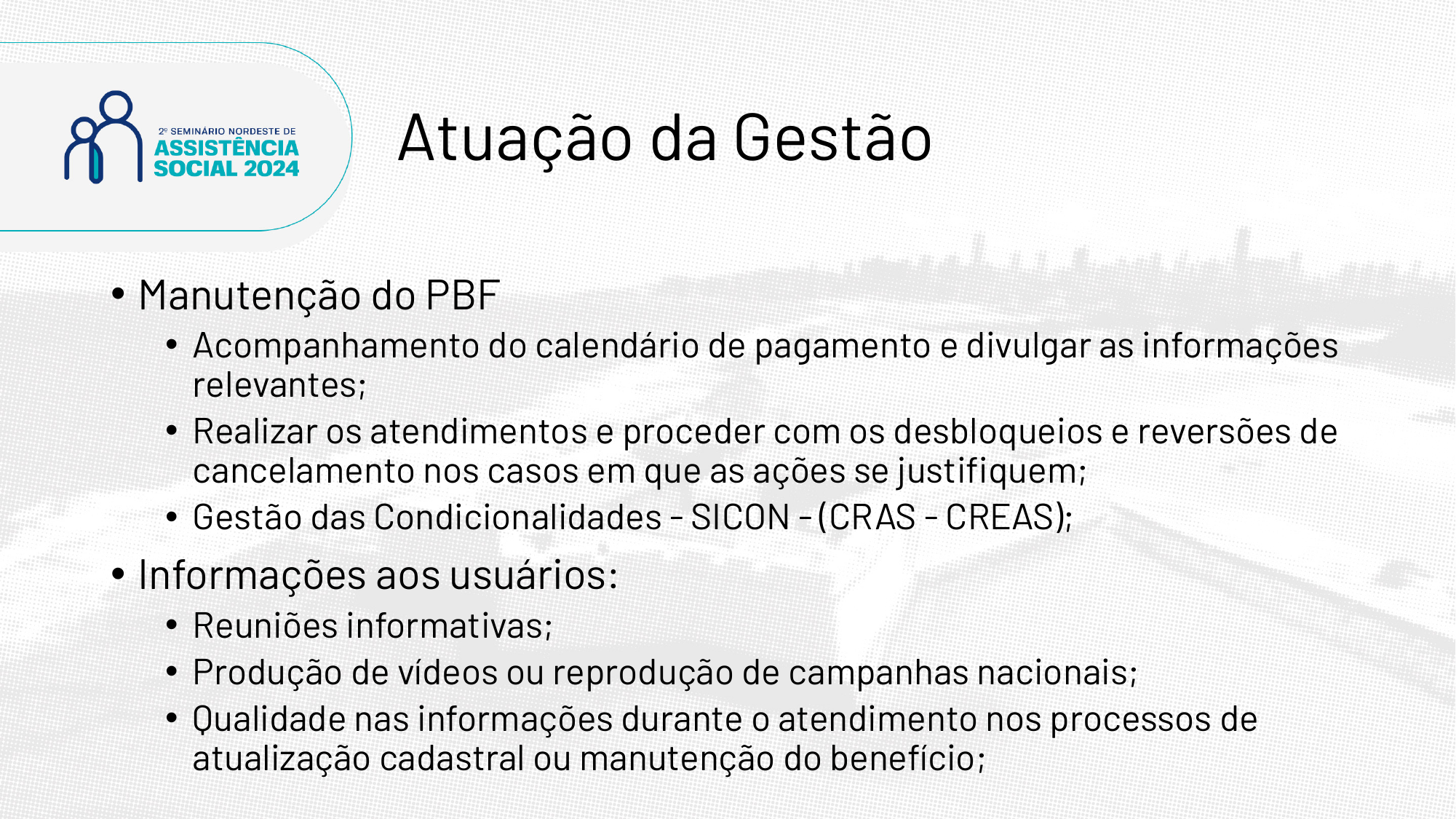

# Atuação da Gestão
Manutenção do PBF
Acompanhamento do calendário de pagamento e divulgar as informações relevantes;
Realizar os atendimentos e proceder com os desbloqueios e reversões de cancelamento nos casos em que as ações se justifiquem;
Gestão das Condicionalidades - SICON - (CRAS - CREAS);
Informações aos usuários:
Reuniões informativas;
Produção de vídeos ou reprodução de campanhas nacionais;
Qualidade nas informações durante o atendimento nos processos de atualização cadastral ou manutenção do benefício;